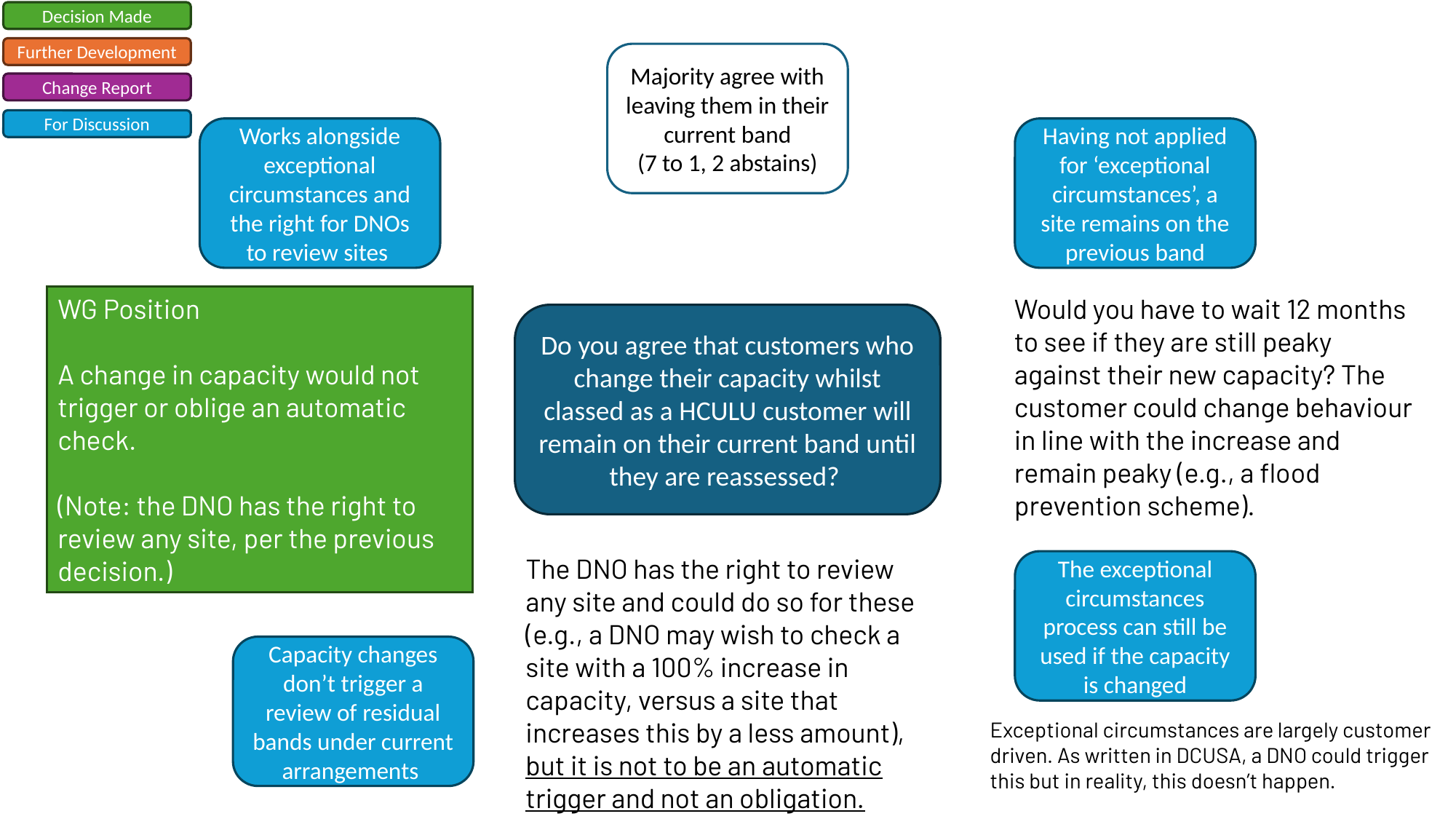

Decision Made
Further Development
Majority agree with leaving them in their current band
(7 to 1, 2 abstains)
Change Report
For Discussion
Works alongside exceptional circumstances and the right for DNOs to review sites
Having not applied for ‘exceptional circumstances’, a site remains on the previous band
WG Position

A change in capacity would not trigger or oblige an automatic check.

(Note: the DNO has the right to review any site, per the previous decision.)
Would you have to wait 12 months to see if they are still peaky against their new capacity? The customer could change behaviour in line with the increase and remain peaky (e.g., a flood prevention scheme).
Do you agree that customers who change their capacity whilst classed as a HCULU customer will remain on their current band until they are reassessed?
The DNO has the right to review any site and could do so for these (e.g., a DNO may wish to check a site with a 100% increase in capacity, versus a site that increases this by a less amount), but it is not to be an automatic trigger and not an obligation.
The exceptional circumstances process can still be used if the capacity is changed
Capacity changes don’t trigger a review of residual bands under current arrangements
Exceptional circumstances are largely customer driven. As written in DCUSA, a DNO could trigger this but in reality, this doesn’t happen.